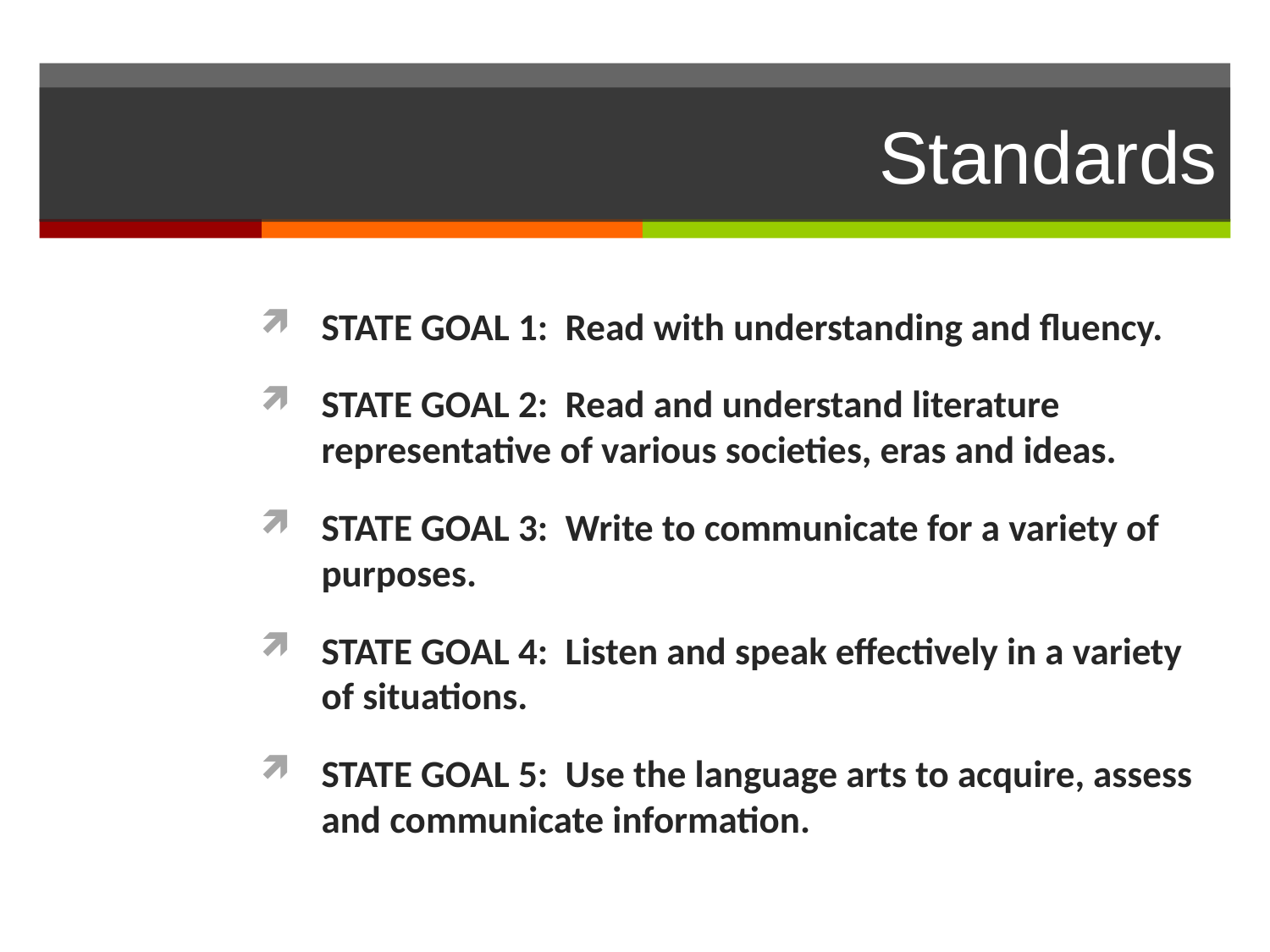

# Standards
STATE GOAL 1:  Read with understanding and fluency.
STATE GOAL 2:  Read and understand literature representative of various societies, eras and ideas.
STATE GOAL 3:  Write to communicate for a variety of purposes.
STATE GOAL 4:  Listen and speak effectively in a variety of situations.
STATE GOAL 5:  Use the language arts to acquire, assess and communicate information.